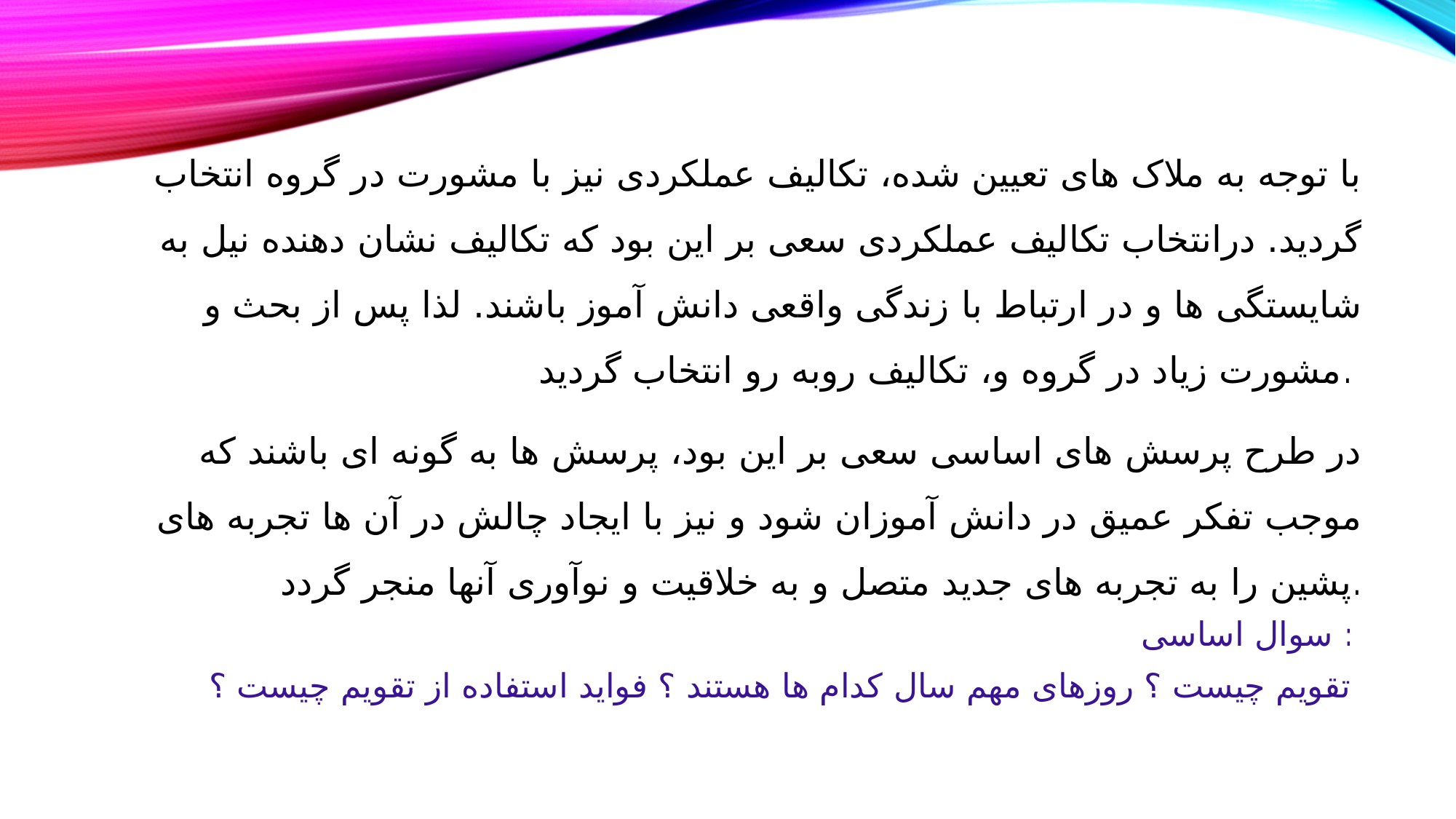

با توجه به ملاک های تعیین شده، تکالیف عملکردی نیز با مشورت در گروه انتخاب گردید. درانتخاب تکالیف عملکردی سعی بر این بود که تکالیف نشان دهنده نیل به شایستگی ها و در ارتباط با زندگی واقعی دانش آموز باشند. لذا پس از بحث و مشورت زیاد در گروه و، تکالیف روبه رو انتخاب گردید.
در طرح پرسش های اساسی سعی بر این بود، پرسش ها به گونه ای باشند که موجب تفکر عمیق در دانش آموزان شود و نیز با ایجاد چالش در آن ها تجربه های پشین را به تجربه های جدید متصل و به خلاقیت و نوآوری آنها منجر گردد.
سوال اساسی :
تقویم چیست ؟ روزهای مهم سال کدام ها هستند ؟ فواید استفاده از تقویم چیست ؟